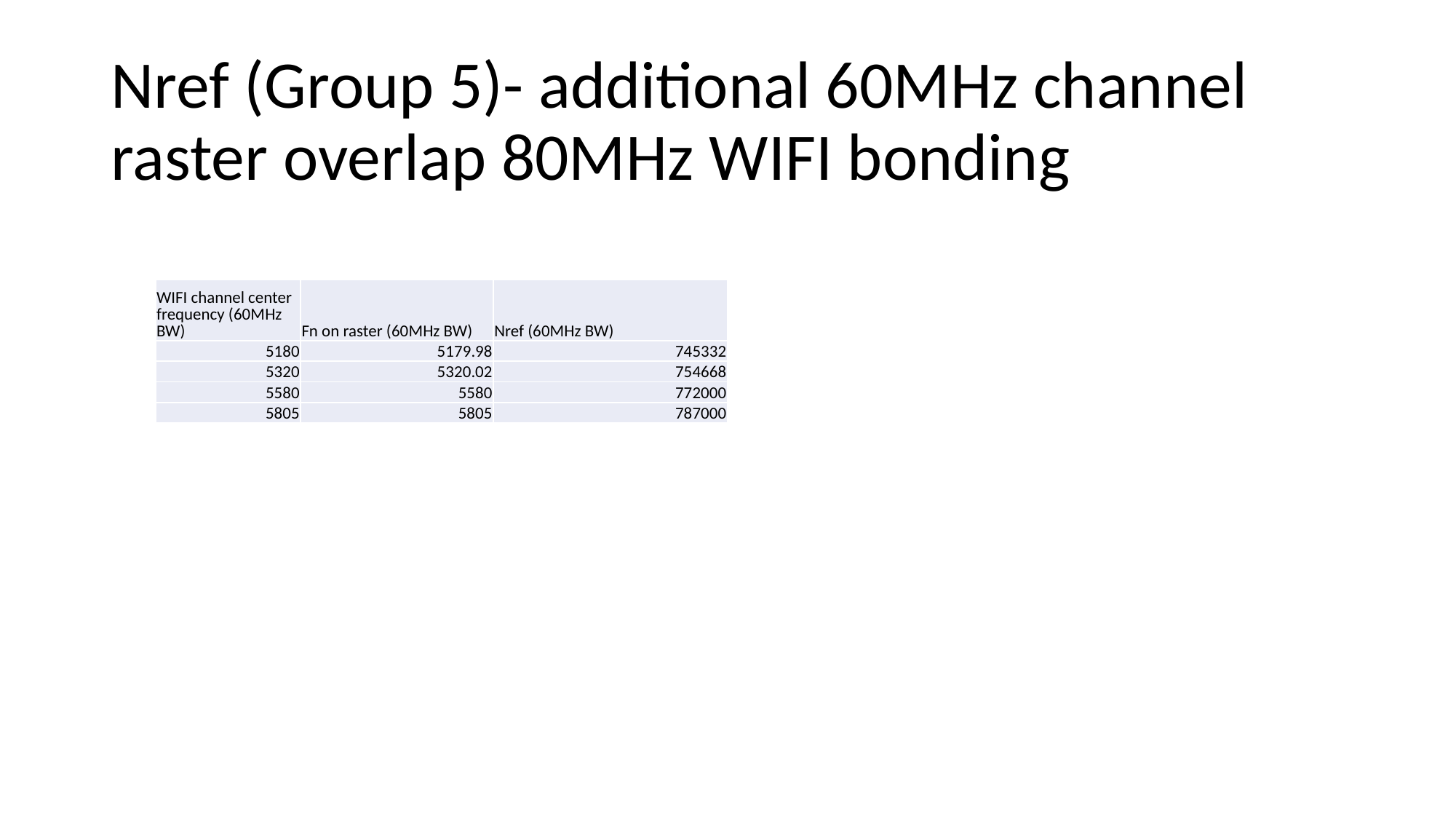

# Nref (Group 5)- additional 60MHz channel raster overlap 80MHz WIFI bonding
| WIFI channel center frequency (60MHz BW) | Fn on raster (60MHz BW) | Nref (60MHz BW) |
| --- | --- | --- |
| 5180 | 5179.98 | 745332 |
| 5320 | 5320.02 | 754668 |
| 5580 | 5580 | 772000 |
| 5805 | 5805 | 787000 |